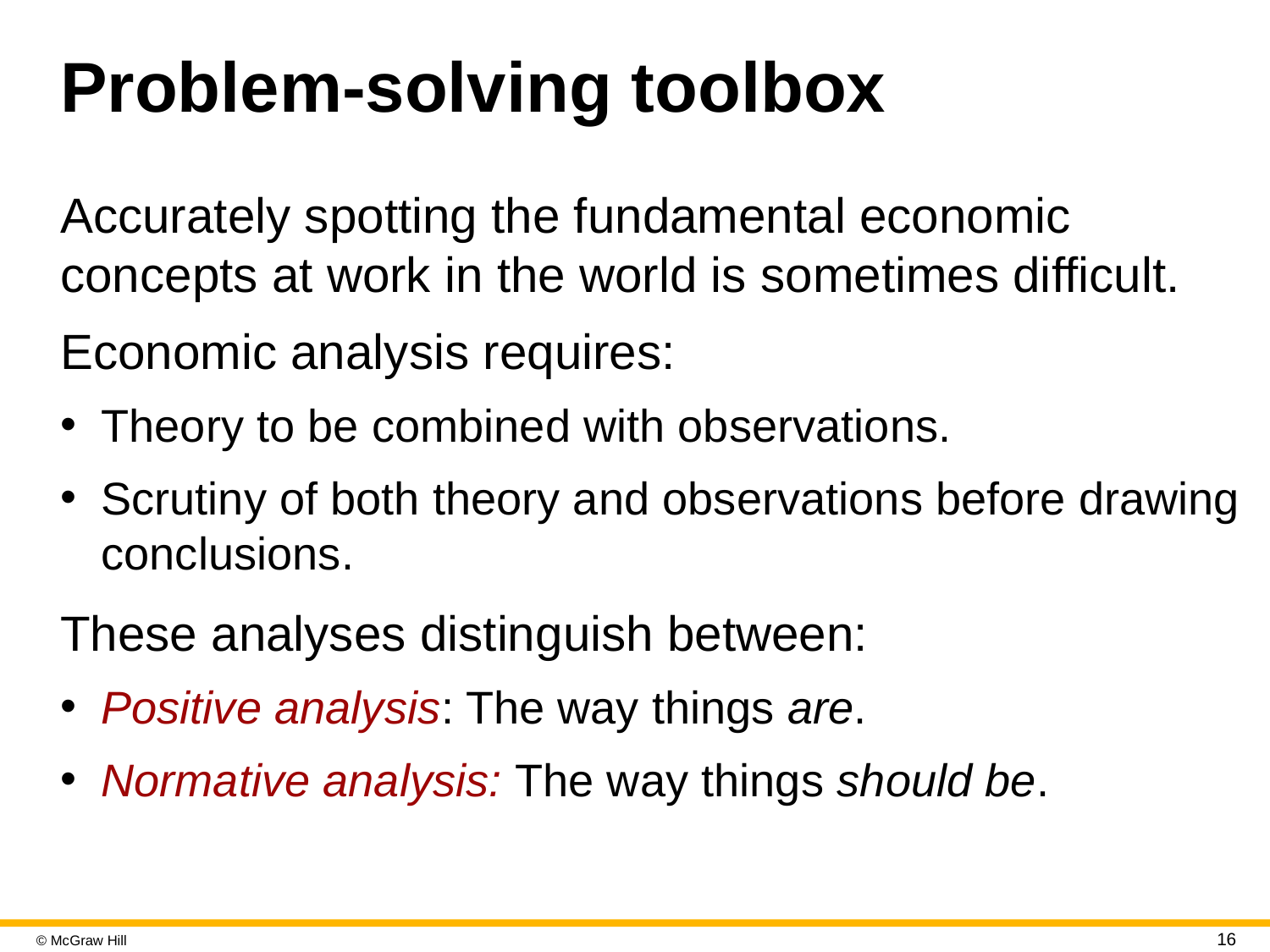

# Problem-solving toolbox
Accurately spotting the fundamental economic concepts at work in the world is sometimes difficult.
Economic analysis requires:
Theory to be combined with observations.
Scrutiny of both theory and observations before drawing conclusions.
These analyses distinguish between:
Positive analysis: The way things are.
Normative analysis: The way things should be.